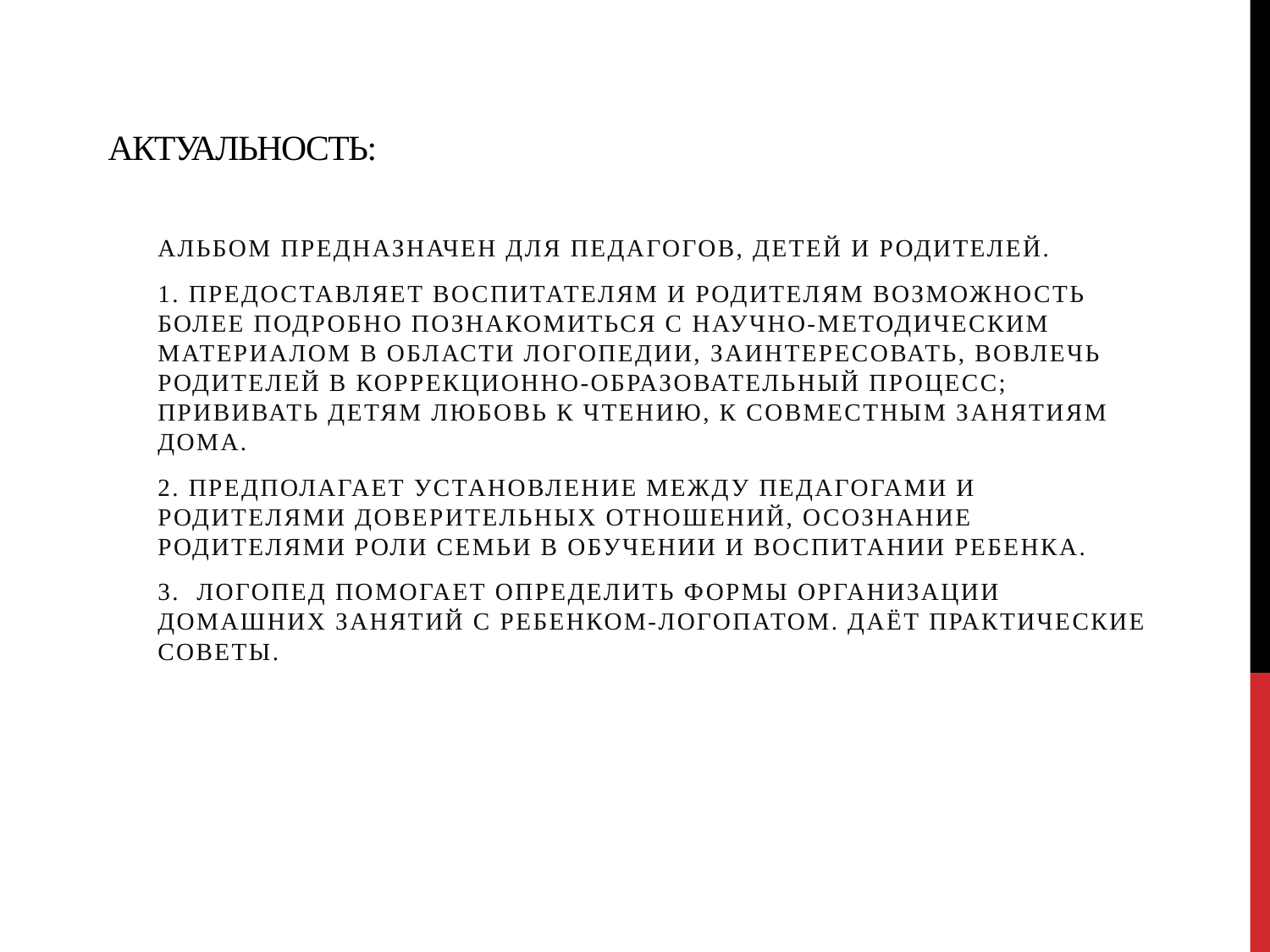

# Актуальность:
Альбом предназначен для педагогов, детей и родителей.
1. предоставляет воспитателям и родителям возможность более подробно познакомиться с научно-методическим материалом в области логопедии, заинтересовать, вовлечь родителей в коррекционно-образовательный процесс; прививать детям любовь к чтению, к совместным занятиям дома.
2. предполагает установление между педагогами и родителями доверительных отношений, осознание родителями роли семьи в обучении и воспитании ребенка.
3.  Логопед помогает определить формы организации домашних занятий с ребенком-логопатом. даёт практические советы.